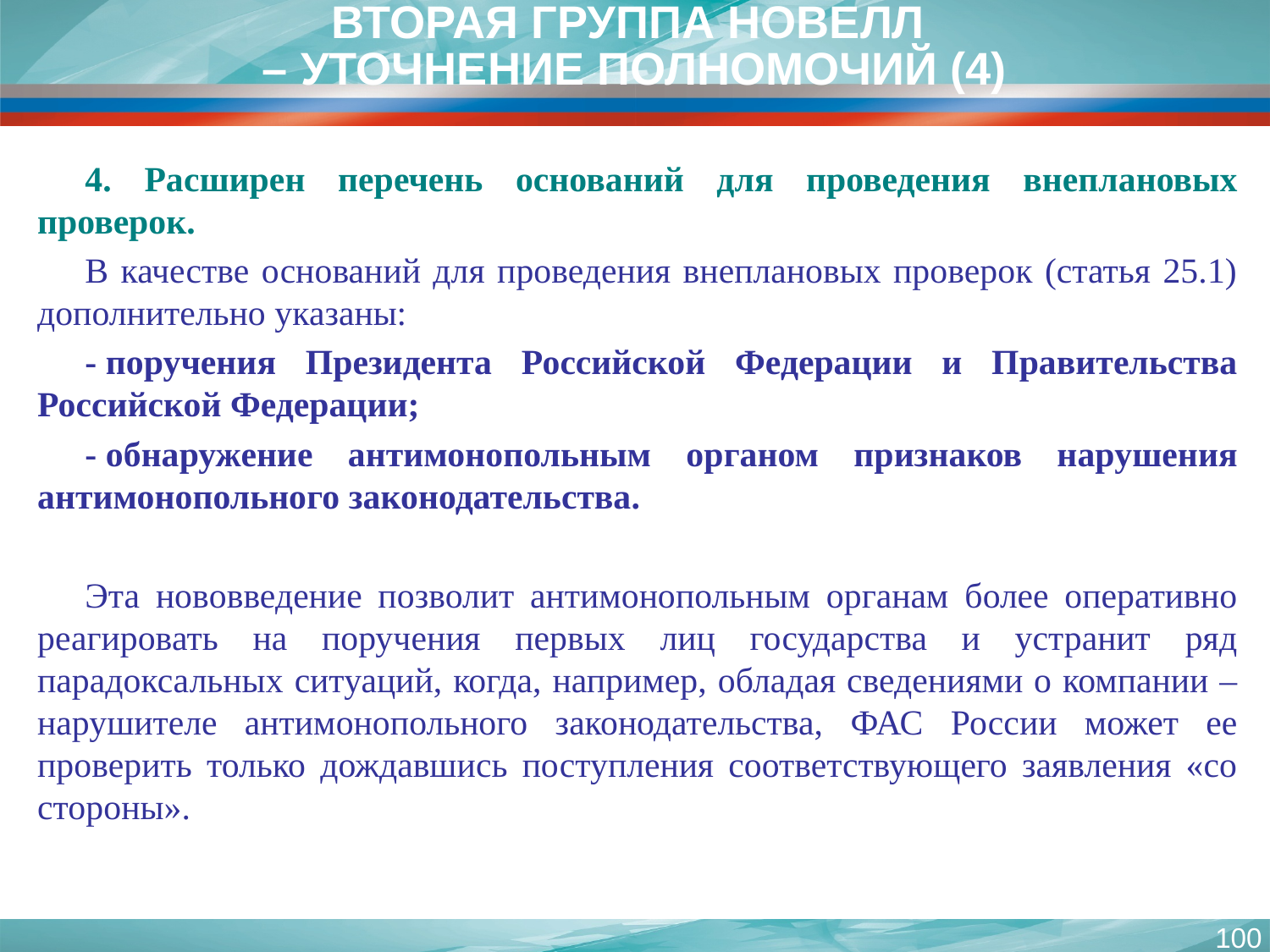

ВТОРАЯ ГРУППА НОВЕЛЛ
– УТОЧНЕНИЕ ПОЛНОМОЧИЙ (4)
4. Расширен перечень оснований для проведения внеплановых проверок.
В качестве оснований для проведения внеплановых проверок (статья 25.1) дополнительно указаны:
- поручения Президента Российской Федерации и Правительства Российской Федерации;
- обнаружение антимонопольным органом признаков нарушения антимонопольного законодательства.

Эта нововведение позволит антимонопольным органам более оперативно реагировать на поручения первых лиц государства и устранит ряд парадоксальных ситуаций, когда, например, обладая сведениями о компании – нарушителе антимонопольного законодательства, ФАС России может ее проверить только дождавшись поступления соответствующего заявления «со стороны».
100